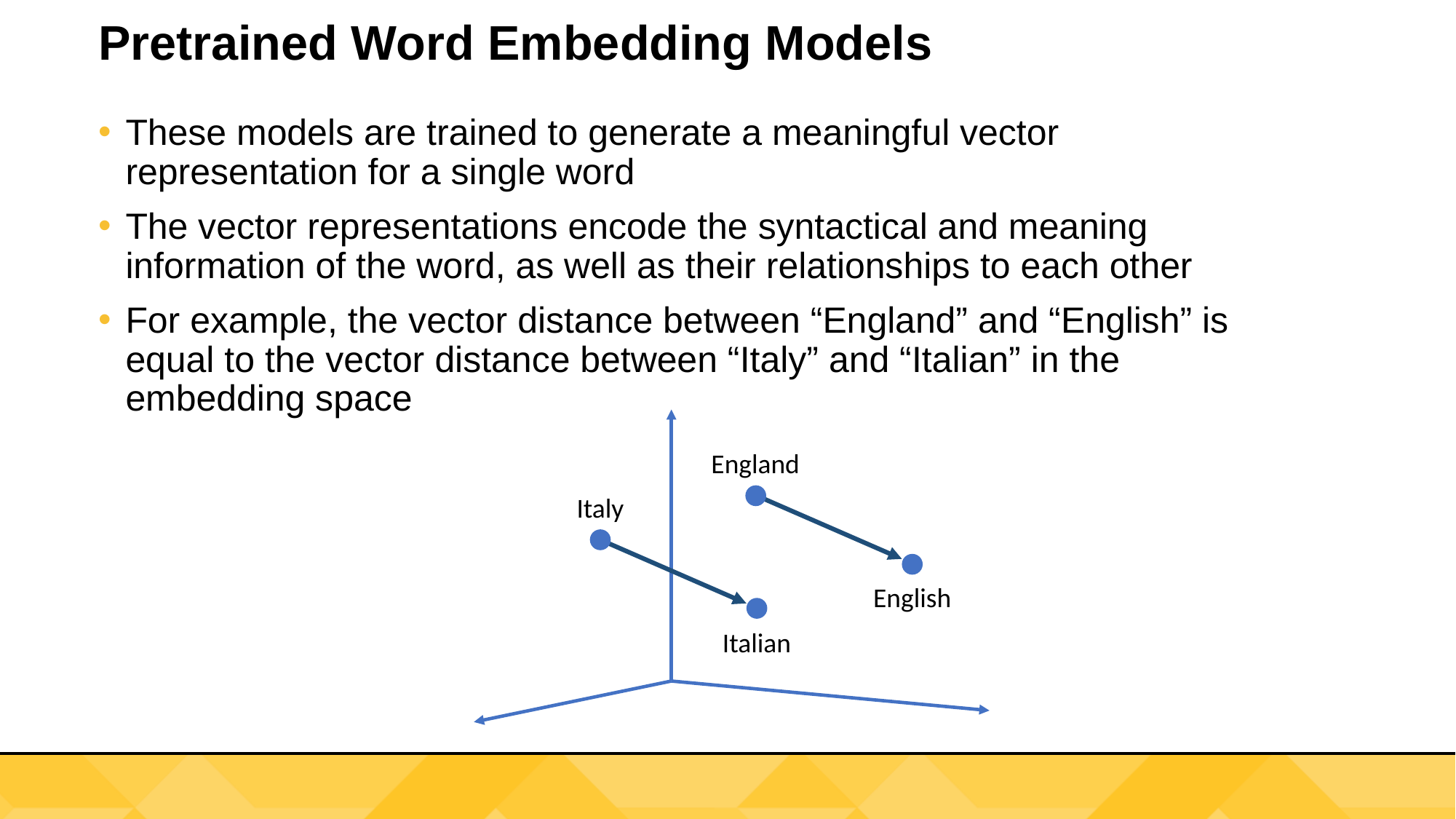

# Pretrained Word Embedding Models
These models are trained to generate a meaningful vector representation for a single word
The vector representations encode the syntactical and meaning information of the word, as well as their relationships to each other
For example, the vector distance between “England” and “English” is equal to the vector distance between “Italy” and “Italian” in the embedding space
England
Italy

English

Italian